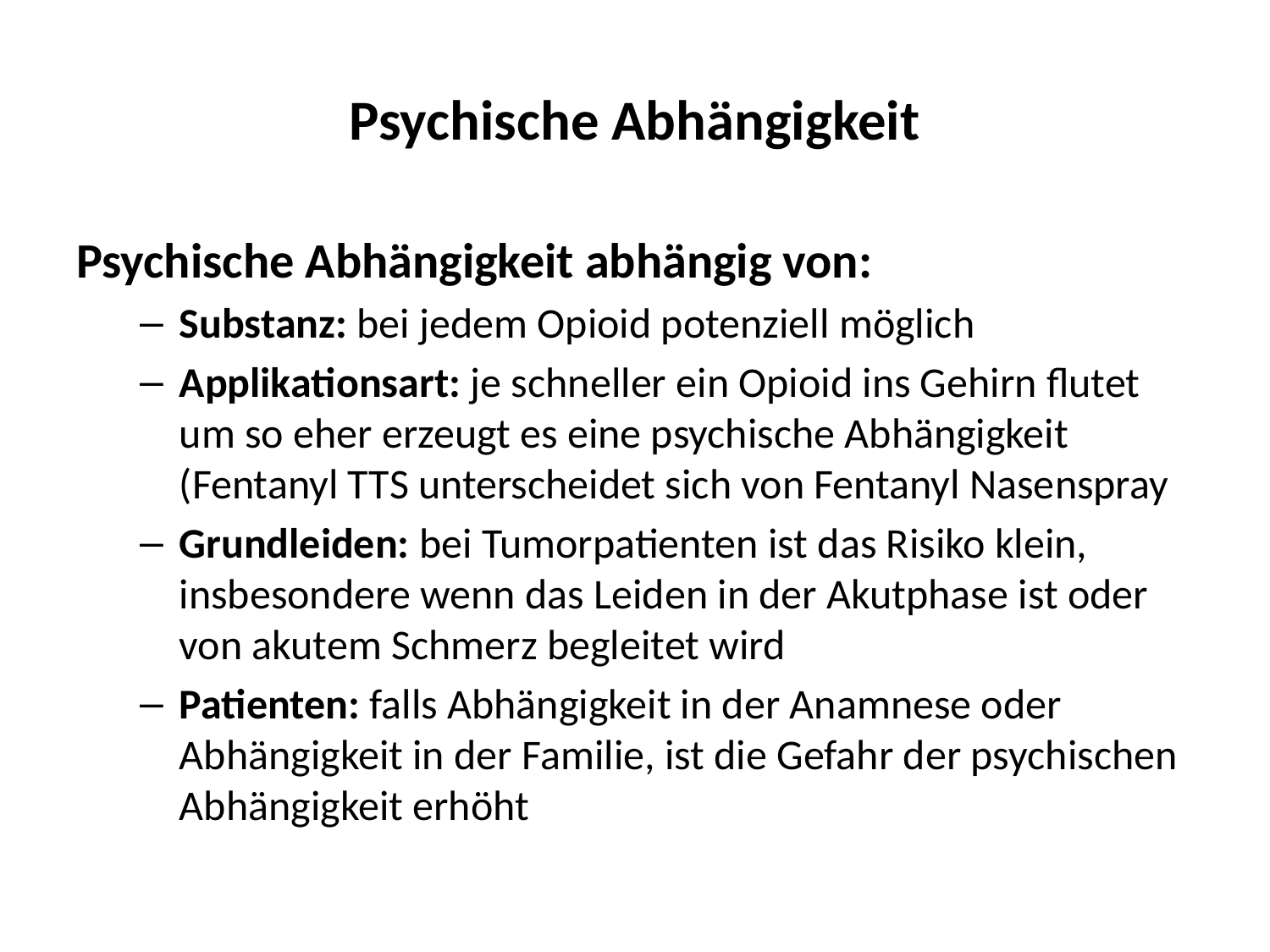

# Psychische Abhängigkeit
Psychische Abhängigkeit abhängig von:
Substanz: bei jedem Opioid potenziell möglich
Applikationsart: je schneller ein Opioid ins Gehirn flutet um so eher erzeugt es eine psychische Abhängigkeit (Fentanyl TTS unterscheidet sich von Fentanyl Nasenspray
Grundleiden: bei Tumorpatienten ist das Risiko klein, insbesondere wenn das Leiden in der Akutphase ist oder von akutem Schmerz begleitet wird
Patienten: falls Abhängigkeit in der Anamnese oder Abhängigkeit in der Familie, ist die Gefahr der psychischen Abhängigkeit erhöht